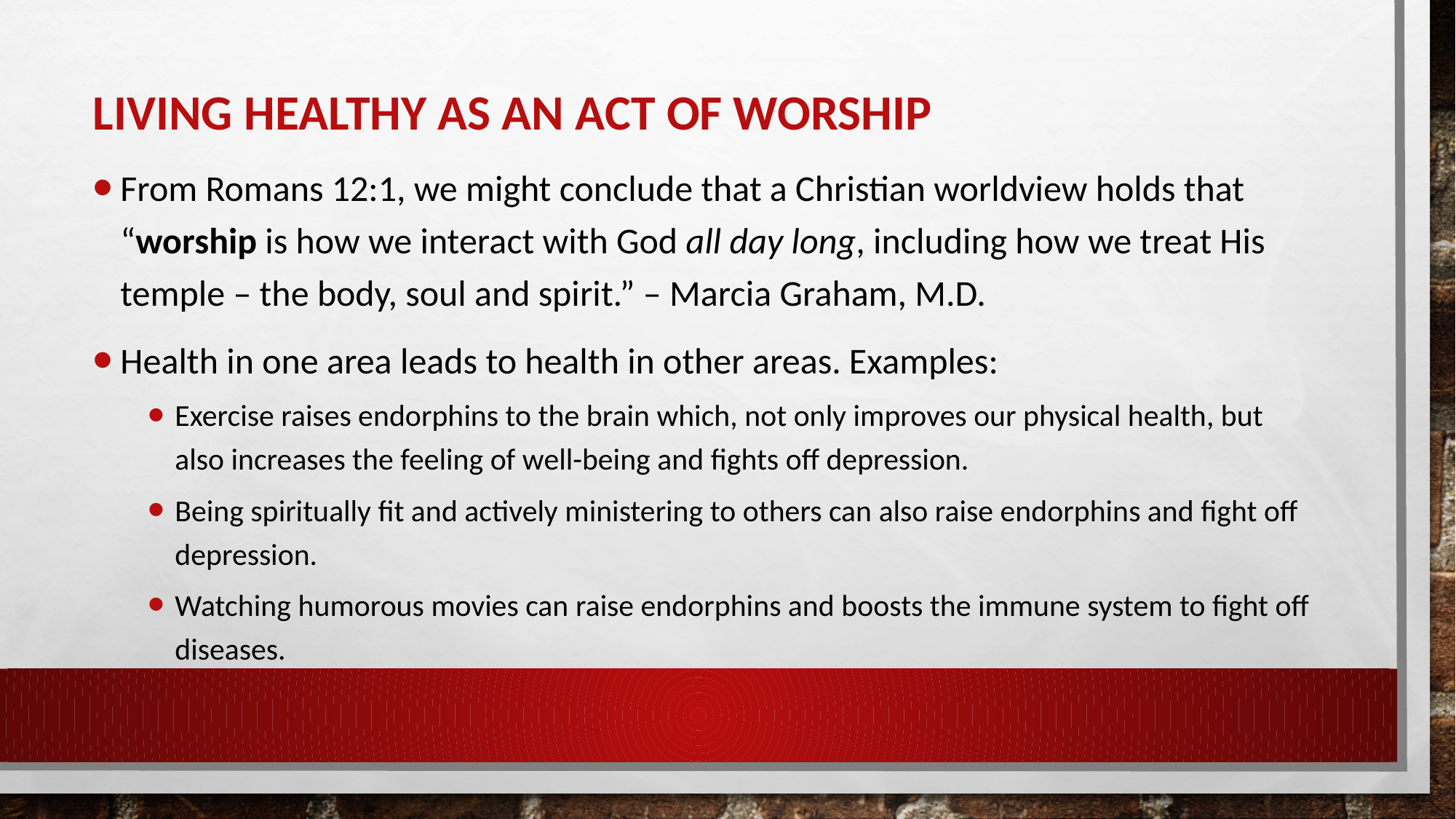

# Living healthy as an act of worship
From Romans 12:1, we might conclude that a Christian worldview holds that “worship is how we interact with God all day long, including how we treat His temple – the body, soul and spirit.” – Marcia Graham, M.D.
Health in one area leads to health in other areas. Examples:
Exercise raises endorphins to the brain which, not only improves our physical health, but also increases the feeling of well-being and fights off depression.
Being spiritually fit and actively ministering to others can also raise endorphins and fight off depression.
Watching humorous movies can raise endorphins and boosts the immune system to fight off diseases.